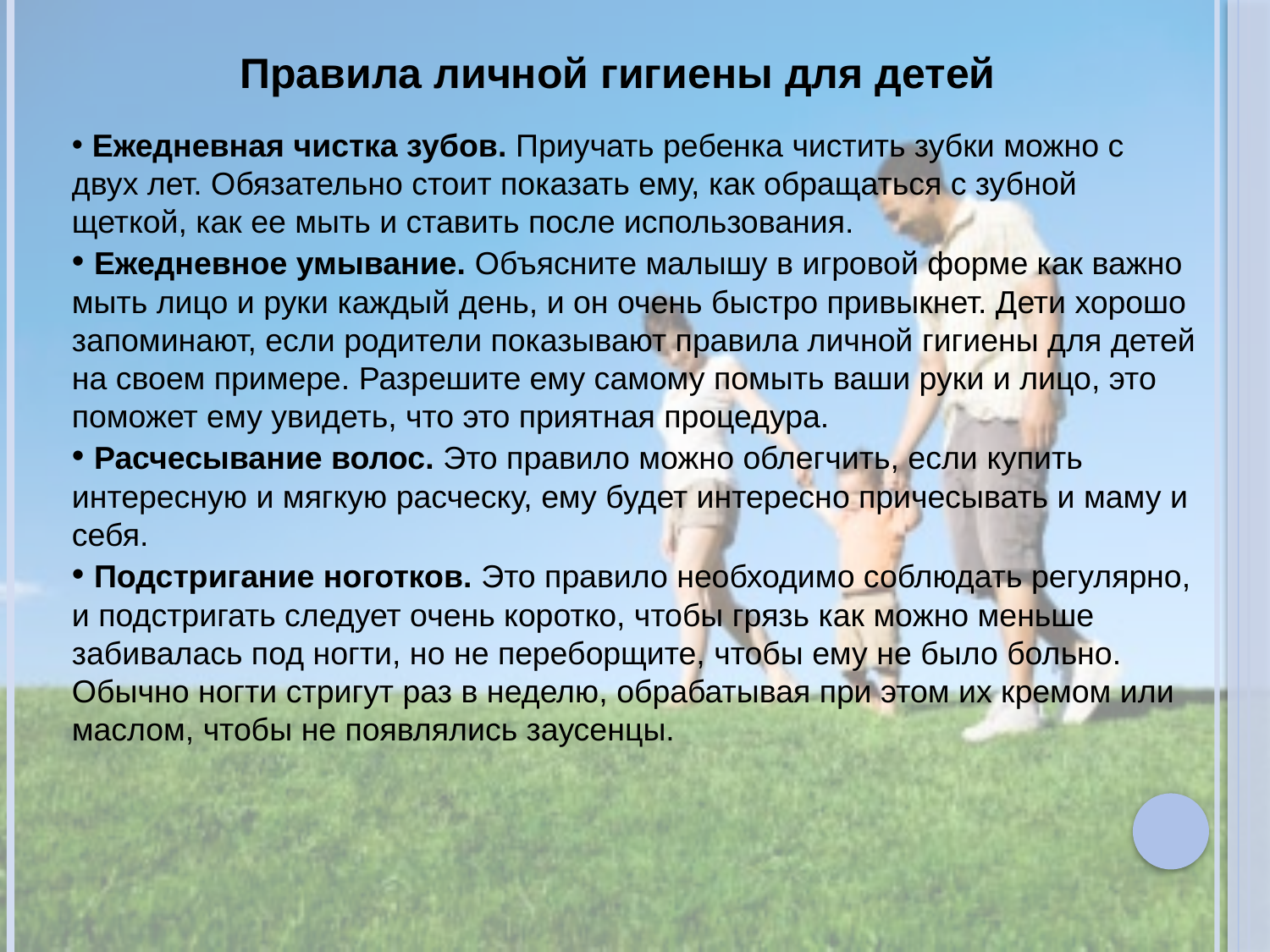

Правила личной гигиены для детей

 Ежедневная чистка зубов. Приучать ребенка чистить зубки можно с двух лет. Обязательно стоит показать ему, как обращаться с зубной щеткой, как ее мыть и ставить после использования.
 Ежедневное умывание. Объясните малышу в игровой форме как важно мыть лицо и руки каждый день, и он очень быстро привыкнет. Дети хорошо запоминают, если родители показывают правила личной гигиены для детей на своем примере. Разрешите ему самому помыть ваши руки и лицо, это поможет ему увидеть, что это приятная процедура.
 Расчесывание волос. Это правило можно облегчить, если купить интересную и мягкую расческу, ему будет интересно причесывать и маму и себя.
 Подстригание ноготков. Это правило необходимо соблюдать регулярно, и подстригать следует очень коротко, чтобы грязь как можно меньше забивалась под ногти, но не переборщите, чтобы ему не было больно. Обычно ногти стригут раз в неделю, обрабатывая при этом их кремом или маслом, чтобы не появлялись заусенцы.

#